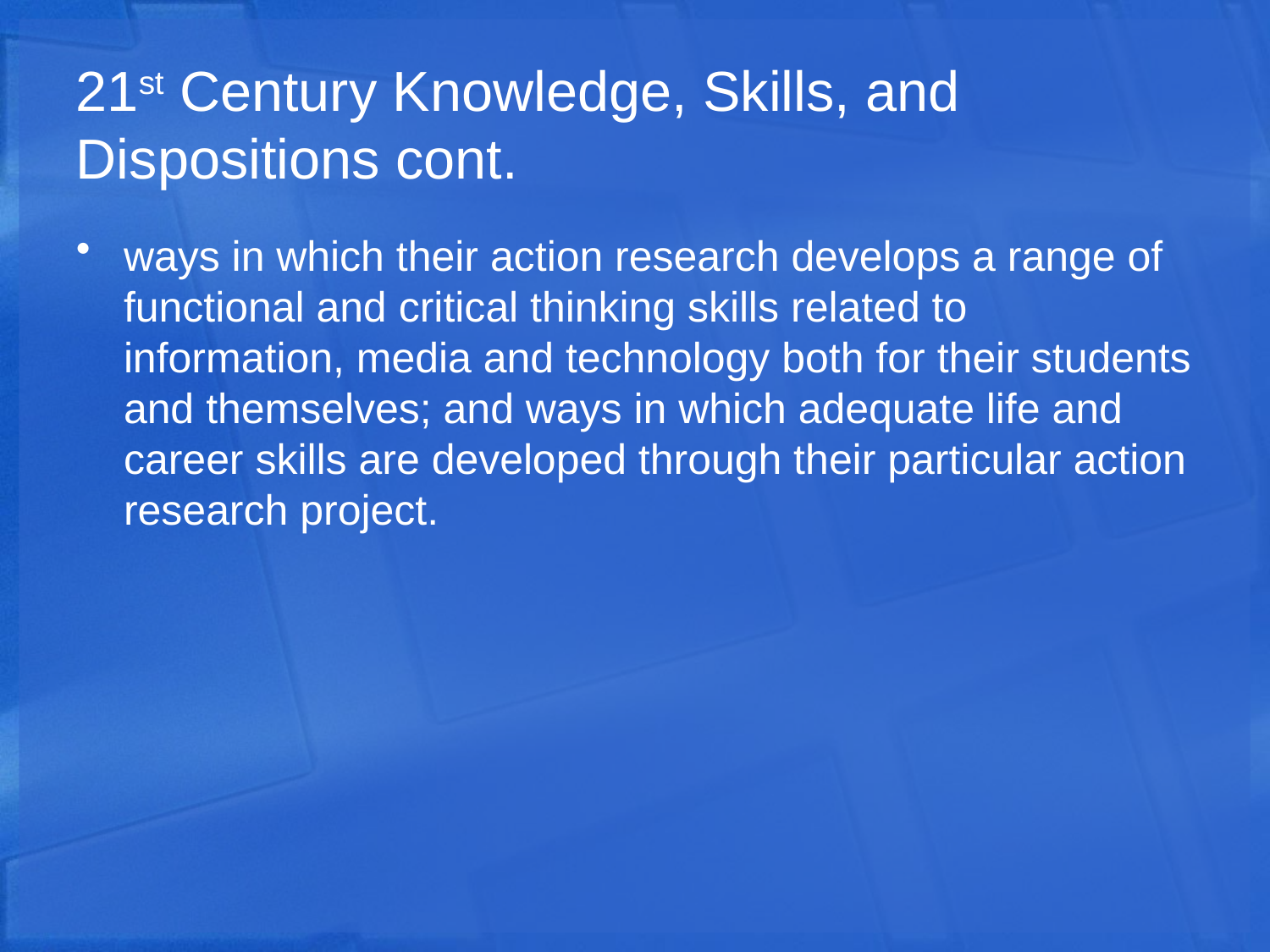

# 21st Century Knowledge, Skills, and Dispositions cont.
ways in which their action research develops a range of functional and critical thinking skills related to information, media and technology both for their students and themselves; and ways in which adequate life and career skills are developed through their particular action research project.